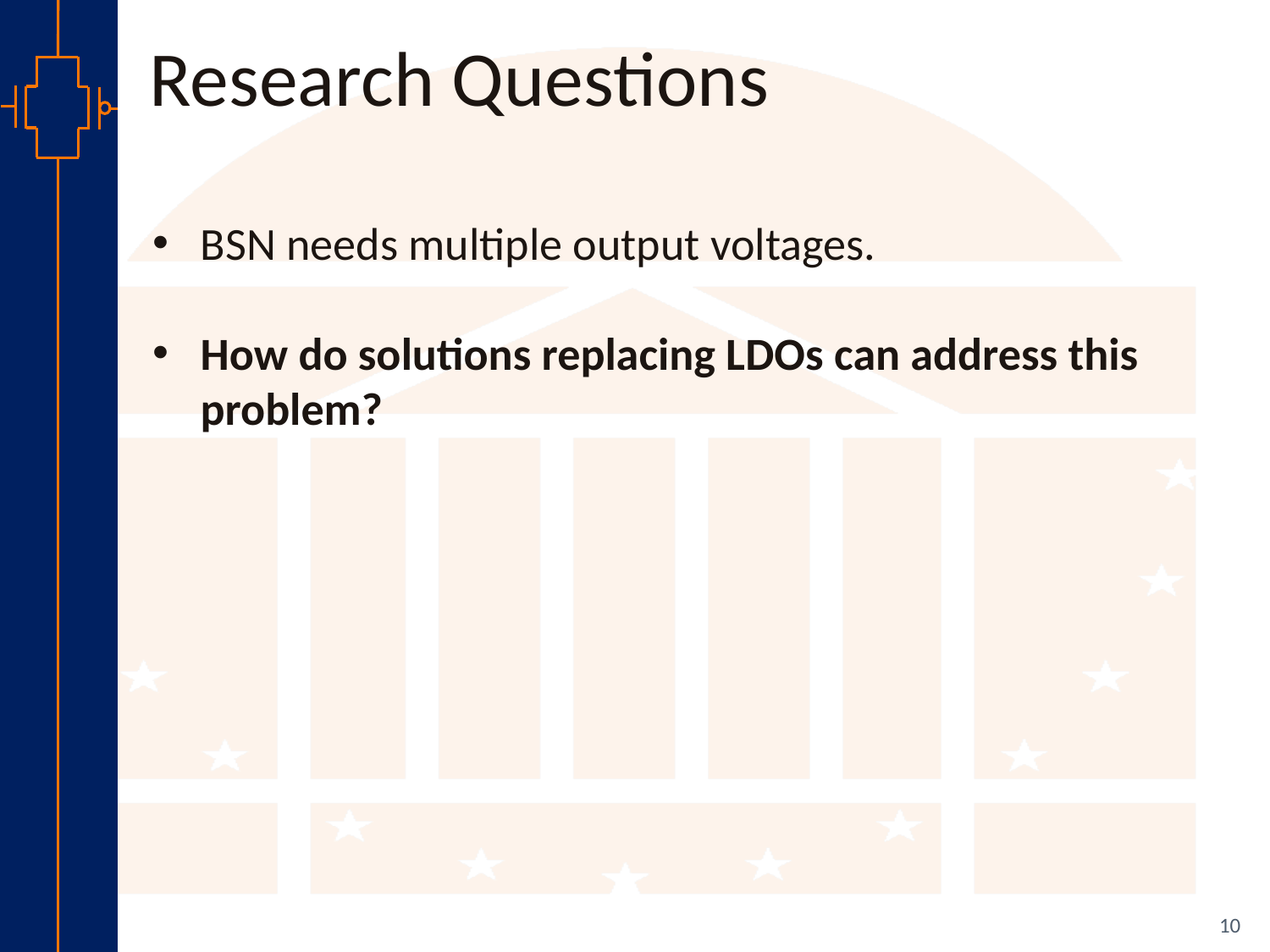

Research Questions

BSN needs multiple output voltages.

How do solutions replacing LDOs can address this problem?

10